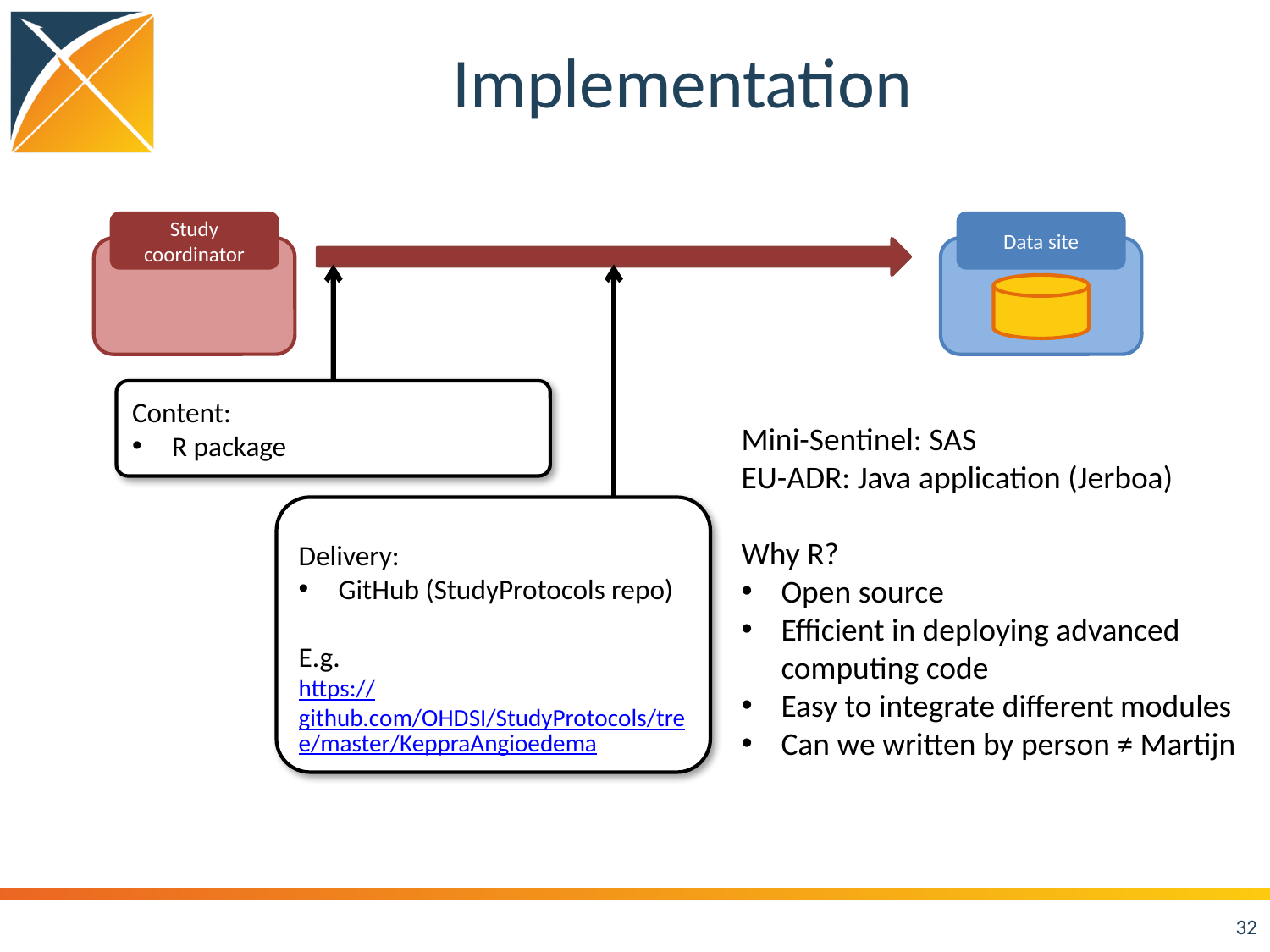

# Implementation
Study coordinator

Data site

Content:
R package
Delivery:
GitHub (StudyProtocols repo)

E.g.
https://github.com/OHDSI/StudyProtocols/tree/master/KeppraAngioedema
Mini-Sentinel: SAS
EU-ADR: Java application (Jerboa)

Why R?
Open source
Efficient in deploying advanced computing code
Easy to integrate different modules
Can we written by person ≠ Martijn
32